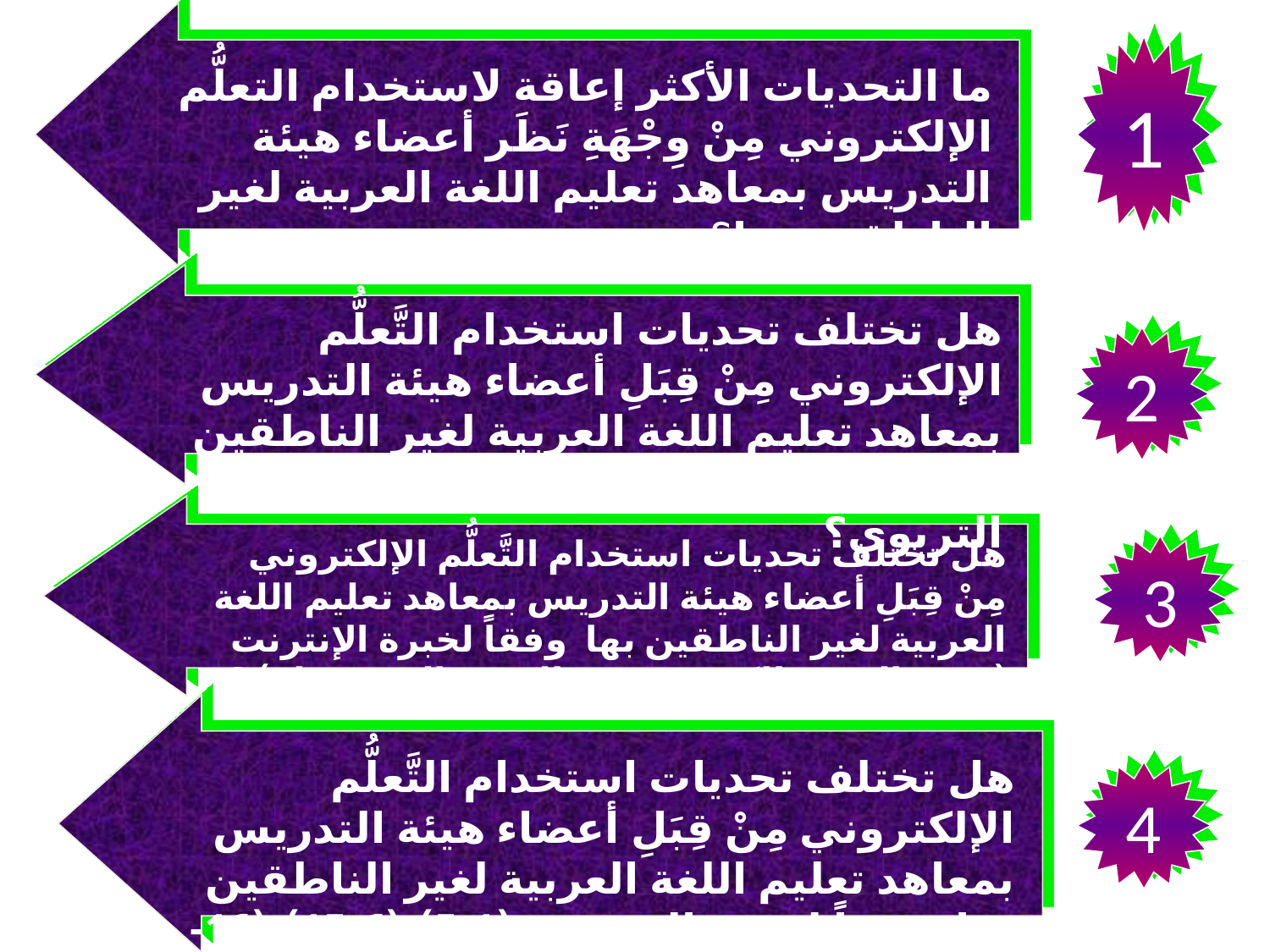

1
ما التحديات الأكثر إعاقة لاستخدام التعلُّم الإلكتروني مِنْ وِجْهَةِ نَظَر أعضاء هيئة التدريس بمعاهد تعليم اللغة العربية لغير الناطقين بها؟

2
هل تختلف تحديات استخدام التَّعلُّم الإلكتروني مِنْ قِبَلِ أعضاء هيئة التدريس بمعاهد تعليم اللغة العربية لغير الناطقين بها  وفقاً للتخصص التربوي و غير التربوي؟

3
هل تختلف تحديات استخدام التَّعلُّم الإلكتروني مِنْ قِبَلِ أعضاء هيئة التدريس بمعاهد تعليم اللغة العربية لغير الناطقين بها  وفقاً لخبرة الإنترنت ( ذوي الخبرة الكبيرة ،ذوي الخبرة المتوسطة) ؟

4
هل تختلف تحديات استخدام التَّعلُّم الإلكتروني مِنْ قِبَلِ أعضاء هيئة التدريس بمعاهد تعليم اللغة العربية لغير الناطقين بها  وفقاً لخبرة التدريس (1-5)،(6-15)،(16- فأكثر ) ؟